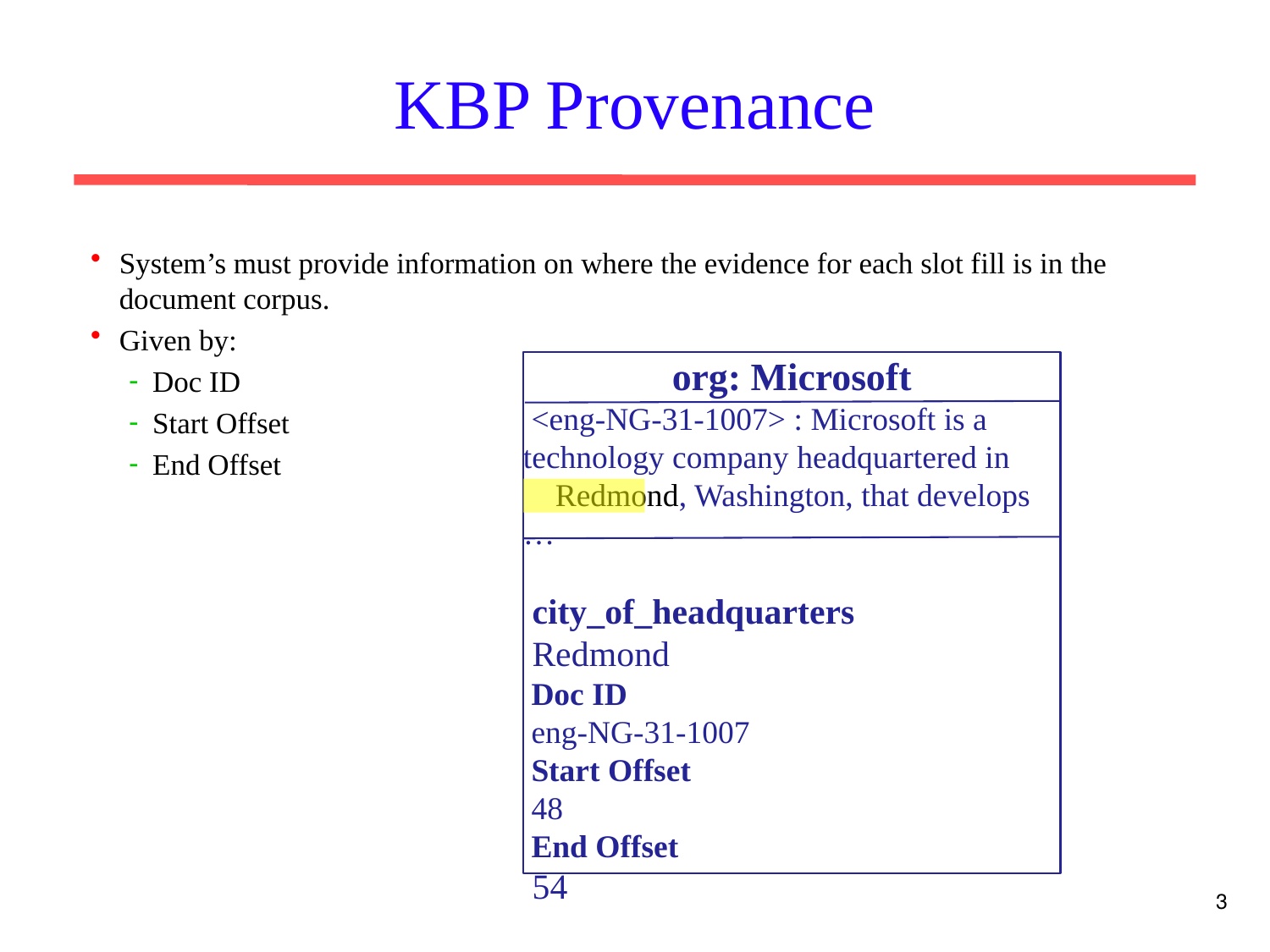

KBP Provenance

System’s must provide information on where the evidence for each slot fill is in the document corpus.
Given by:
Doc ID
Start Offset
End Offset

org: Microsoft
 <eng-NG-31-1007> : Microsoft is a     technology company headquartered in           Redmond, Washington, that develops …

 city_of_headquarters
 Redmond
 Doc ID
 eng-NG-31-1007
 Start Offset
 48
 End Offset
 54

3